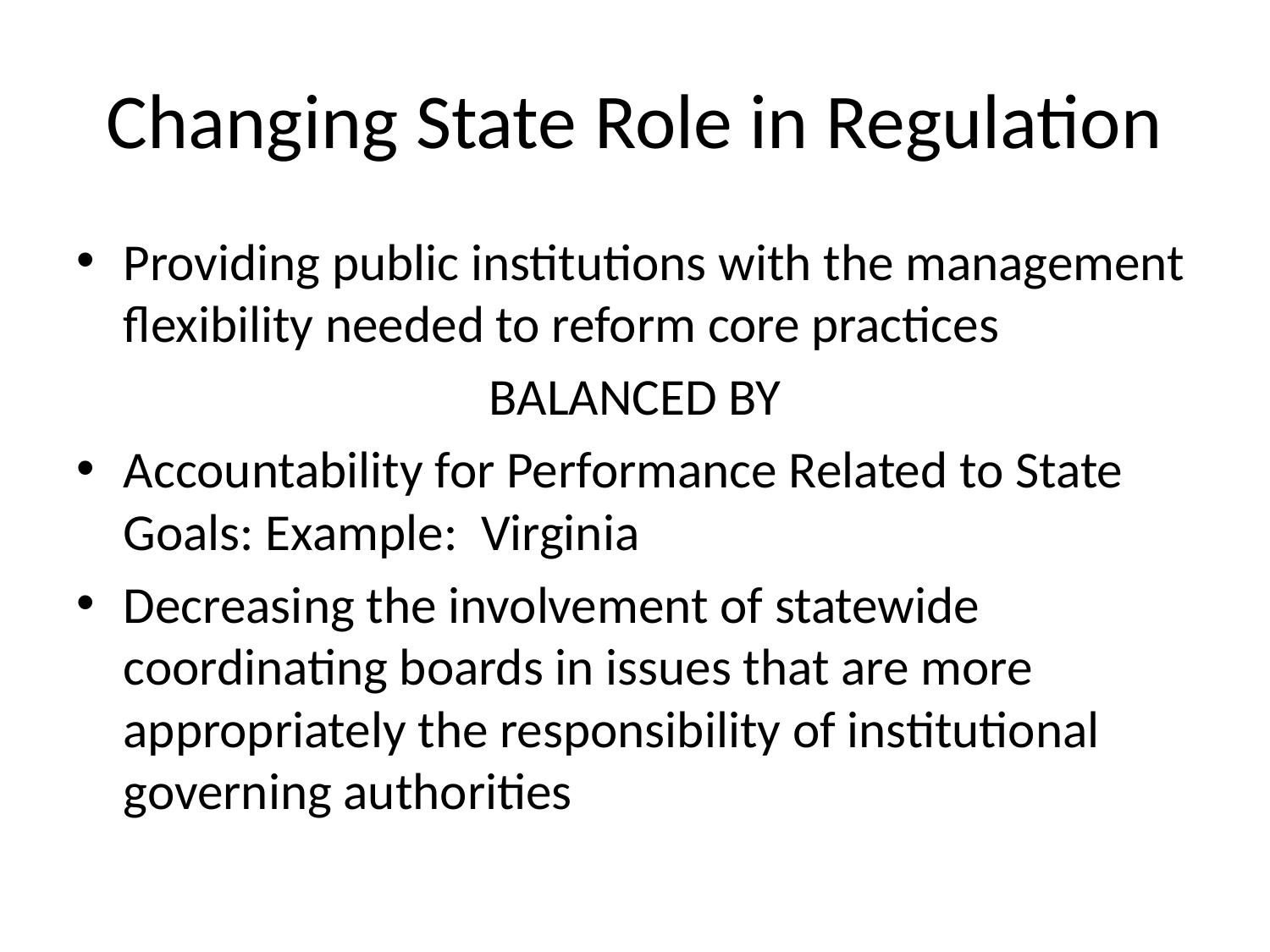

# Changing State Role in Regulation
Providing public institutions with the management flexibility needed to reform core practices
BALANCED BY
Accountability for Performance Related to State Goals: Example:  Virginia
Decreasing the involvement of statewide coordinating boards in issues that are more appropriately the responsibility of institutional governing authorities